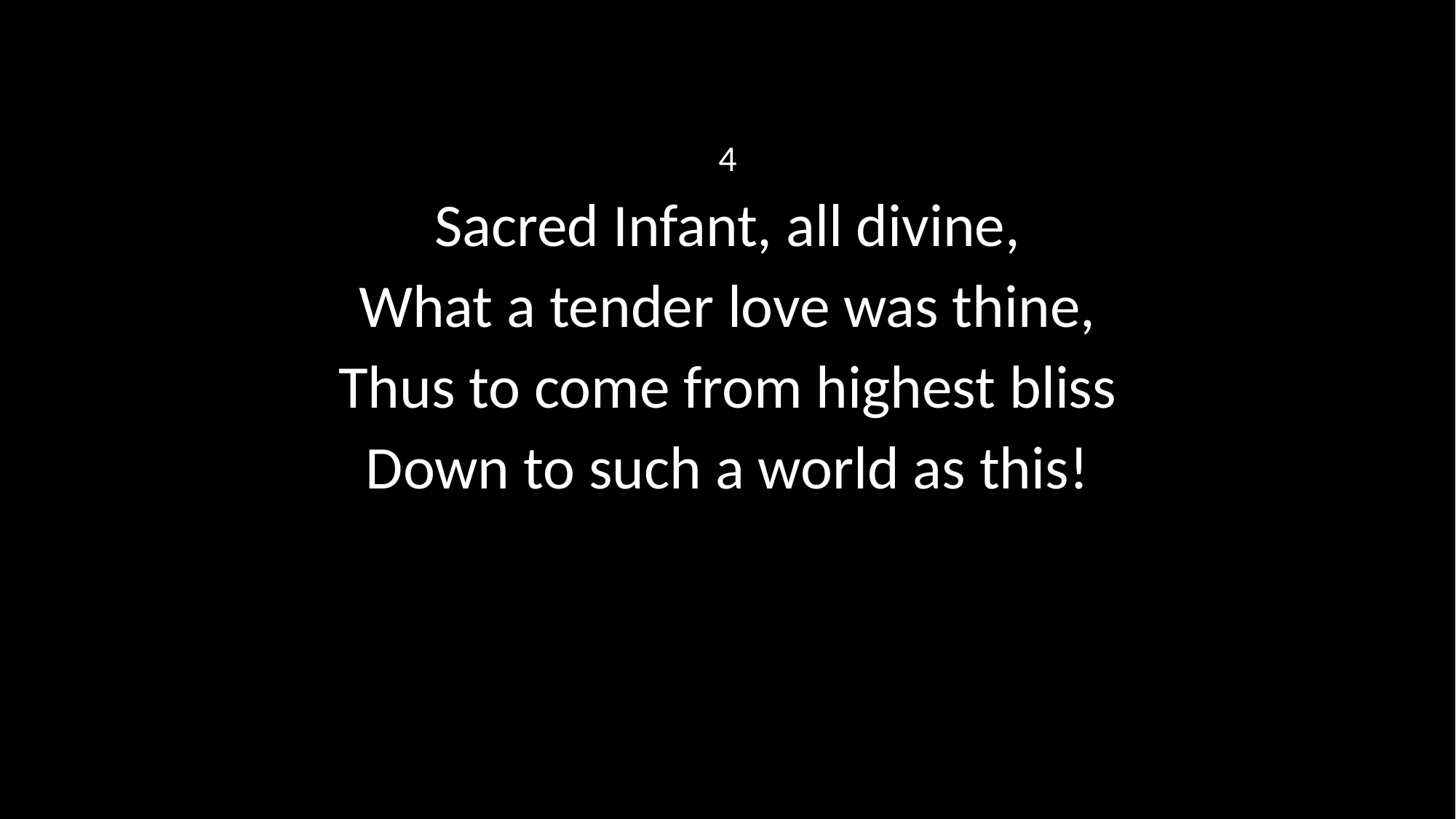

4
Sacred Infant, all divine,
What a tender love was thine,
Thus to come from highest bliss
Down to such a world as this!